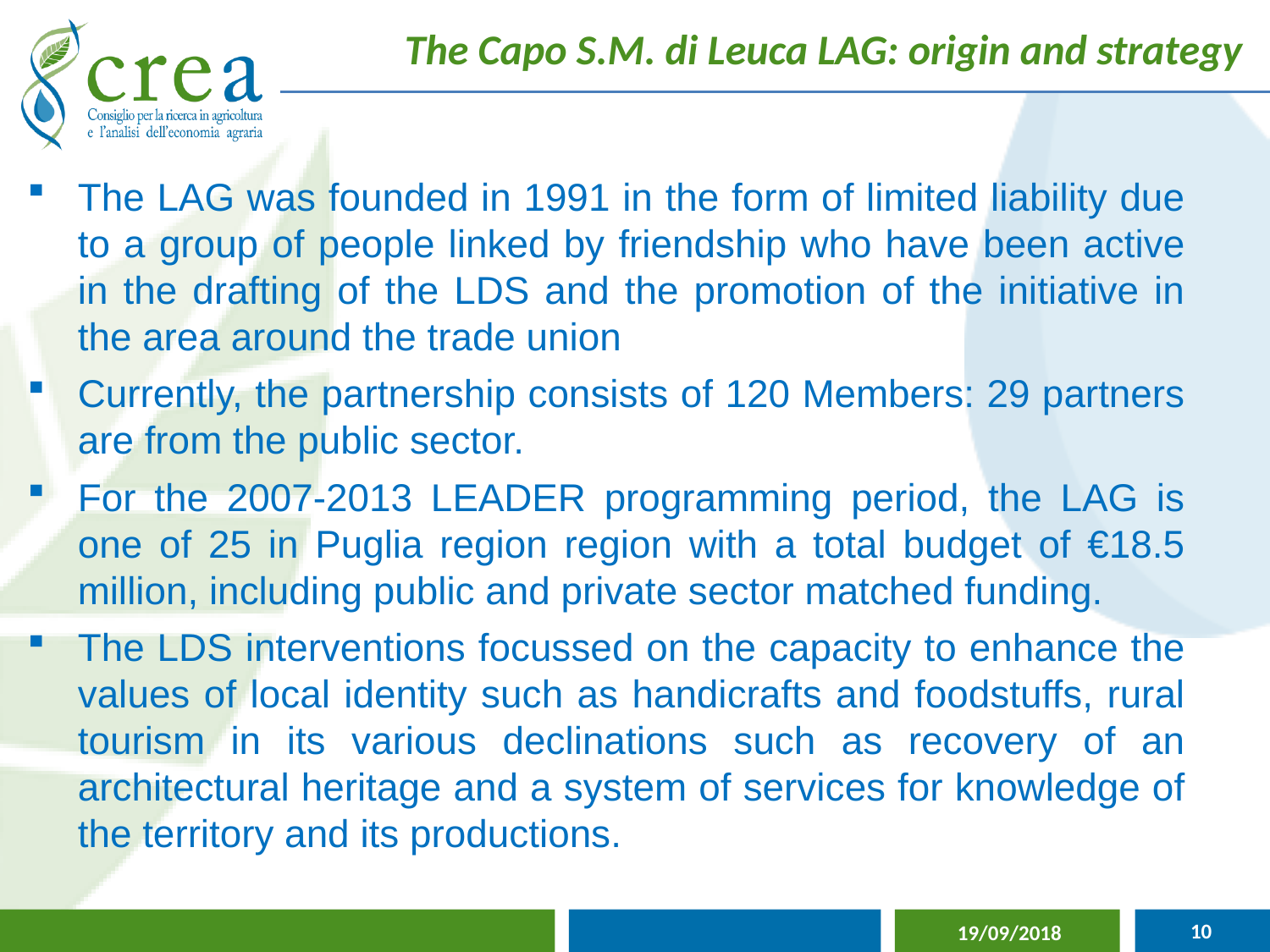

The Capo S.M. di Leuca LAG: origin and strategy
The LAG was founded in 1991 in the form of limited liability due to a group of people linked by friendship who have been active in the drafting of the LDS and the promotion of the initiative in the area around the trade union
Currently, the partnership consists of 120 Members: 29 partners are from the public sector.
For the 2007-2013 LEADER programming period, the LAG is one of 25 in Puglia region region with a total budget of €18.5 million, including public and private sector matched funding.
The LDS interventions focussed on the capacity to enhance the values of local identity such as handicrafts and foodstuffs, rural tourism in its various declinations such as recovery of an architectural heritage and a system of services for knowledge of the territory and its productions.